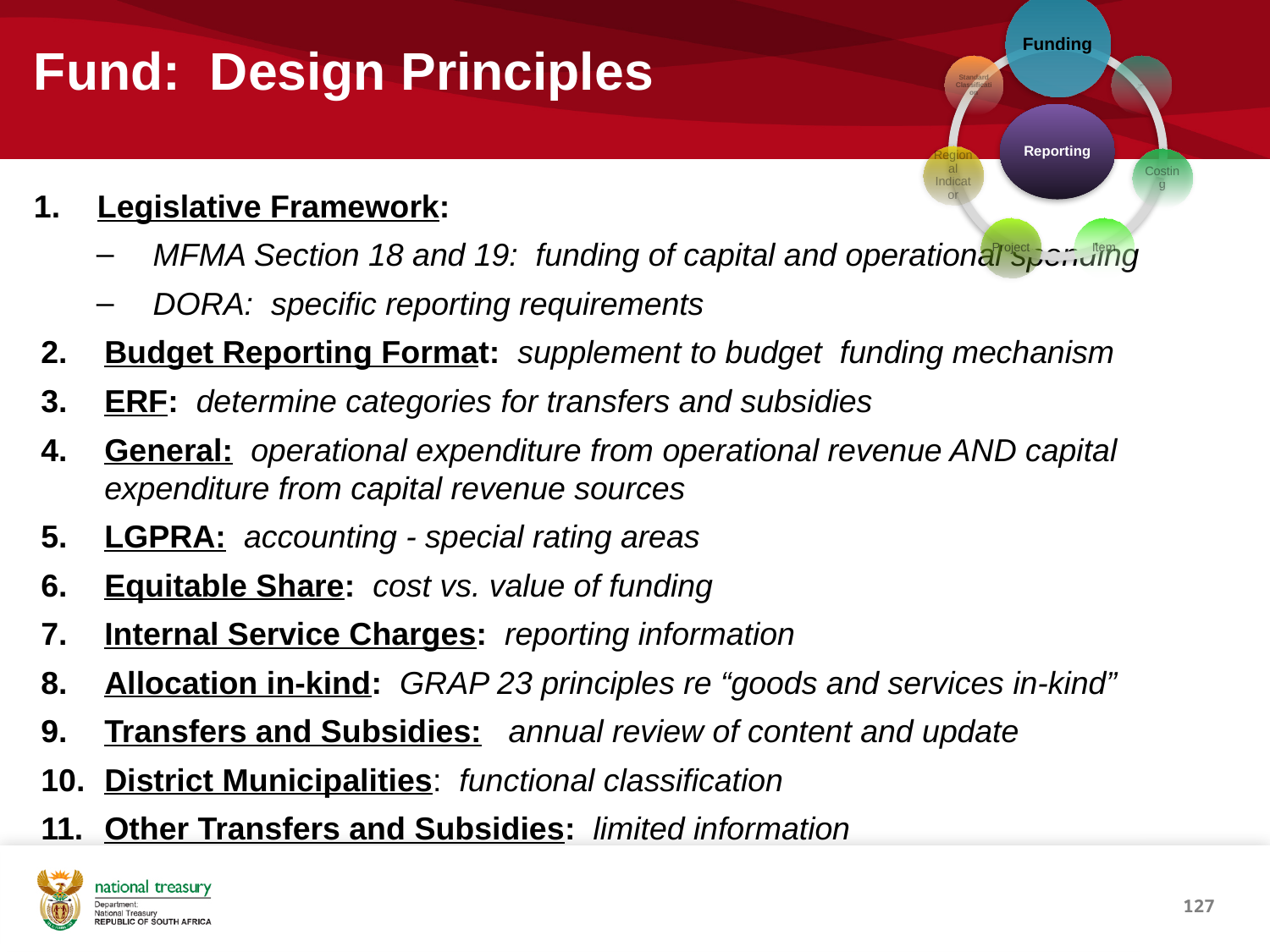

Reporting
Funding
Function
Costing
Item
Project
Regional Indicator
Standard Classification
# Fund:  Design Principles
Legislative Framework:
MFMA Section 18 and 19:  funding of capital and operational spending
DORA:  specific reporting requirements
Budget Reporting Format:  supplement to budget  funding mechanism
ERF:  determine categories for transfers and subsidies
General:  operational expenditure from operational revenue AND capital expenditure from capital revenue sources
LGPRA:  accounting - special rating areas
Equitable Share:  cost vs. value of funding
Internal Service Charges:  reporting information
Allocation in-kind:  GRAP 23 principles re “goods and services in-kind”
Transfers and Subsidies:   annual review of content and update
District Municipalities:  functional classification
Other Transfers and Subsidies:  limited information

127